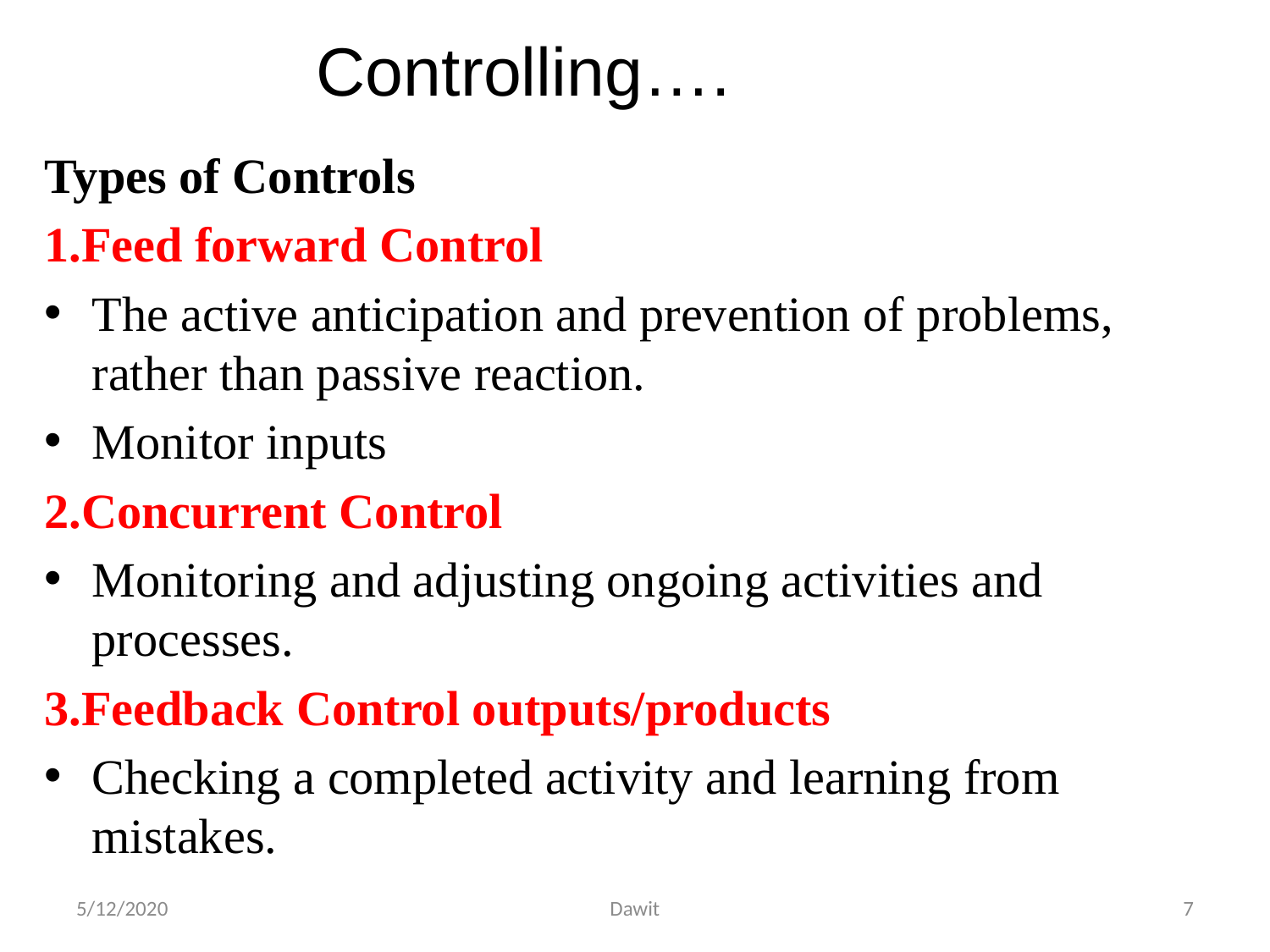

# Controlling….
Types of Controls
1.Feed forward Control
The active anticipation and prevention of problems, rather than passive reaction.
Monitor inputs
2.Concurrent Control
Monitoring and adjusting ongoing activities and processes.
3.Feedback Control outputs/products
Checking a completed activity and learning from mistakes.
5/12/2020
Dawit
7